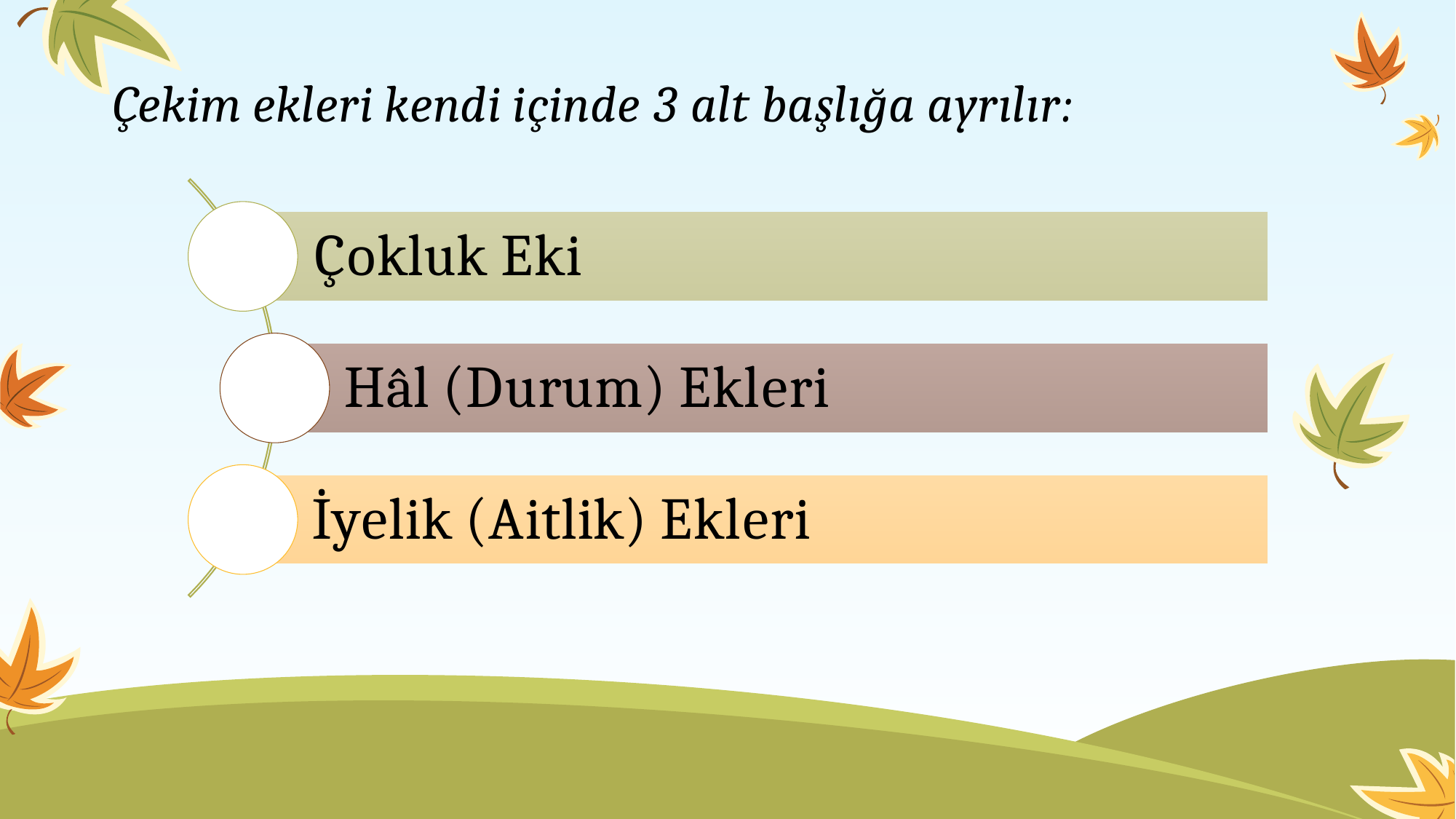

# Çekim ekleri kendi içinde 3 alt başlığa ayrılır:
Çokluk Eki
Hâl (Durum) Ekleri
İyelik (Aitlik) Ekleri